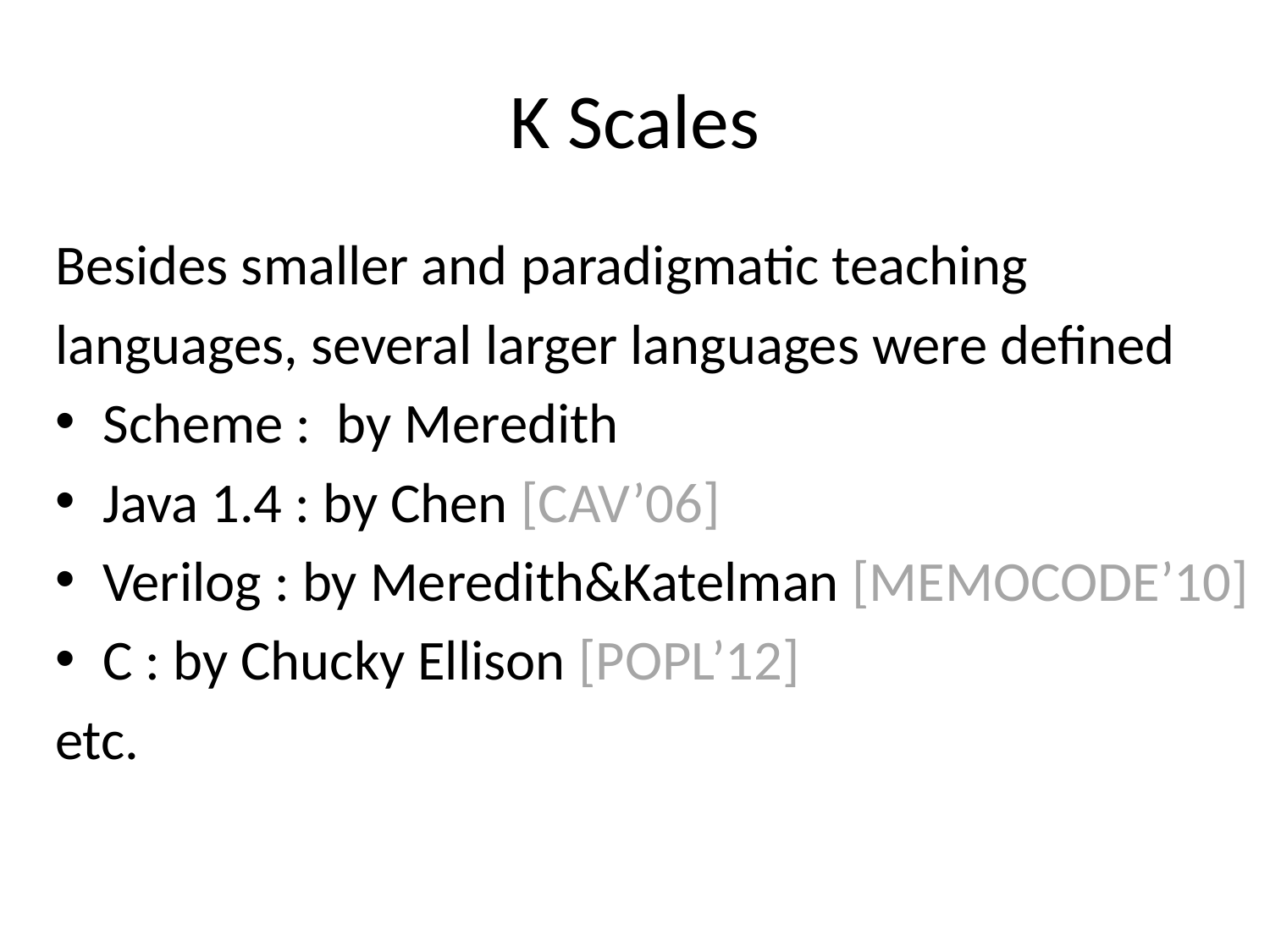

# K Scales
Besides smaller and paradigmatic teaching
languages, several larger languages were defined
Scheme :  by Meredith
Java 1.4 : by Chen [CAV’06]
Verilog : by Meredith&Katelman [MEMOCODE’10]
C : by Chucky Ellison [POPL’12]
etc.